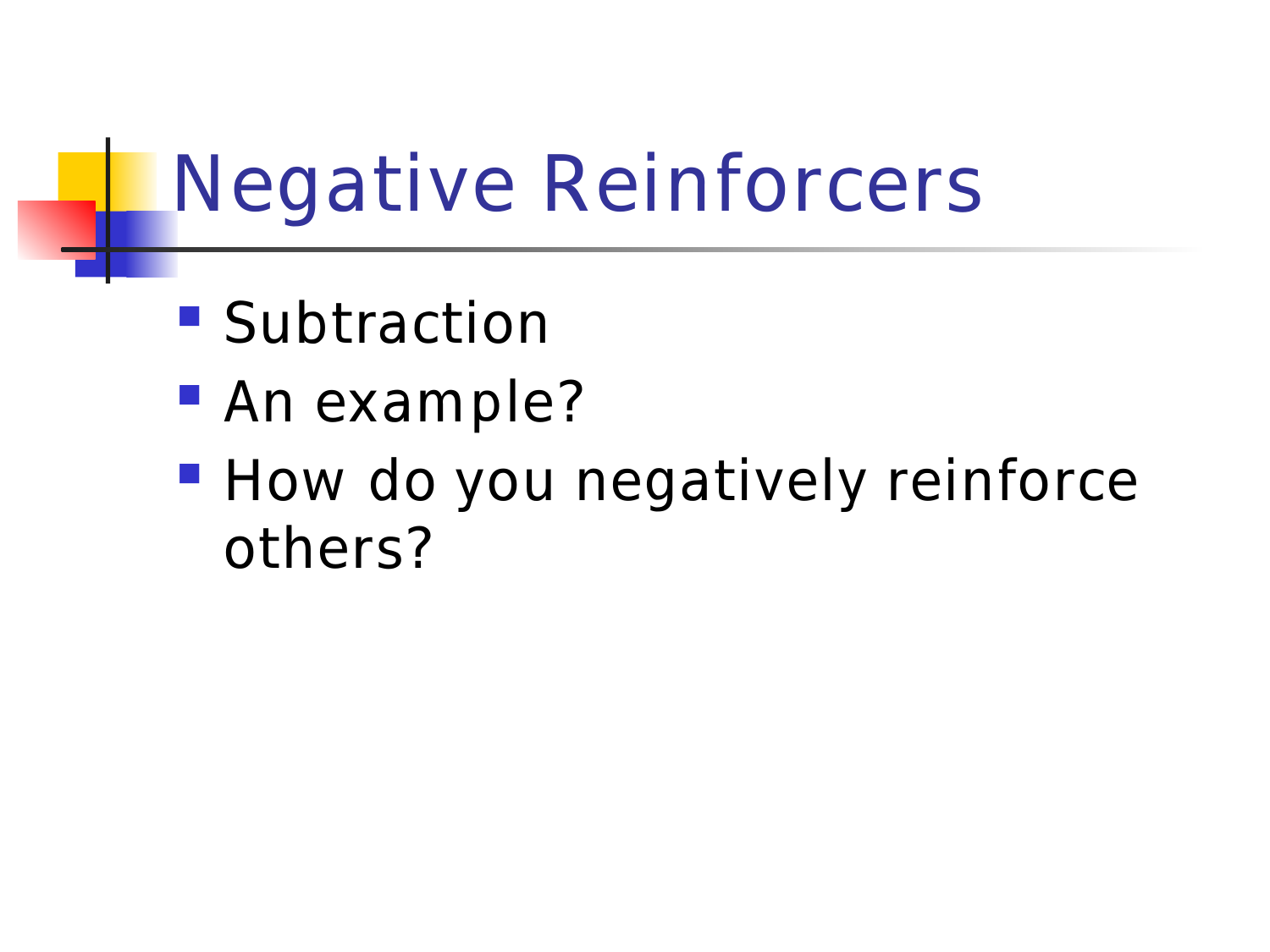

# Negative Reinforcers
Subtraction
An example?
How do you negatively reinforce others?